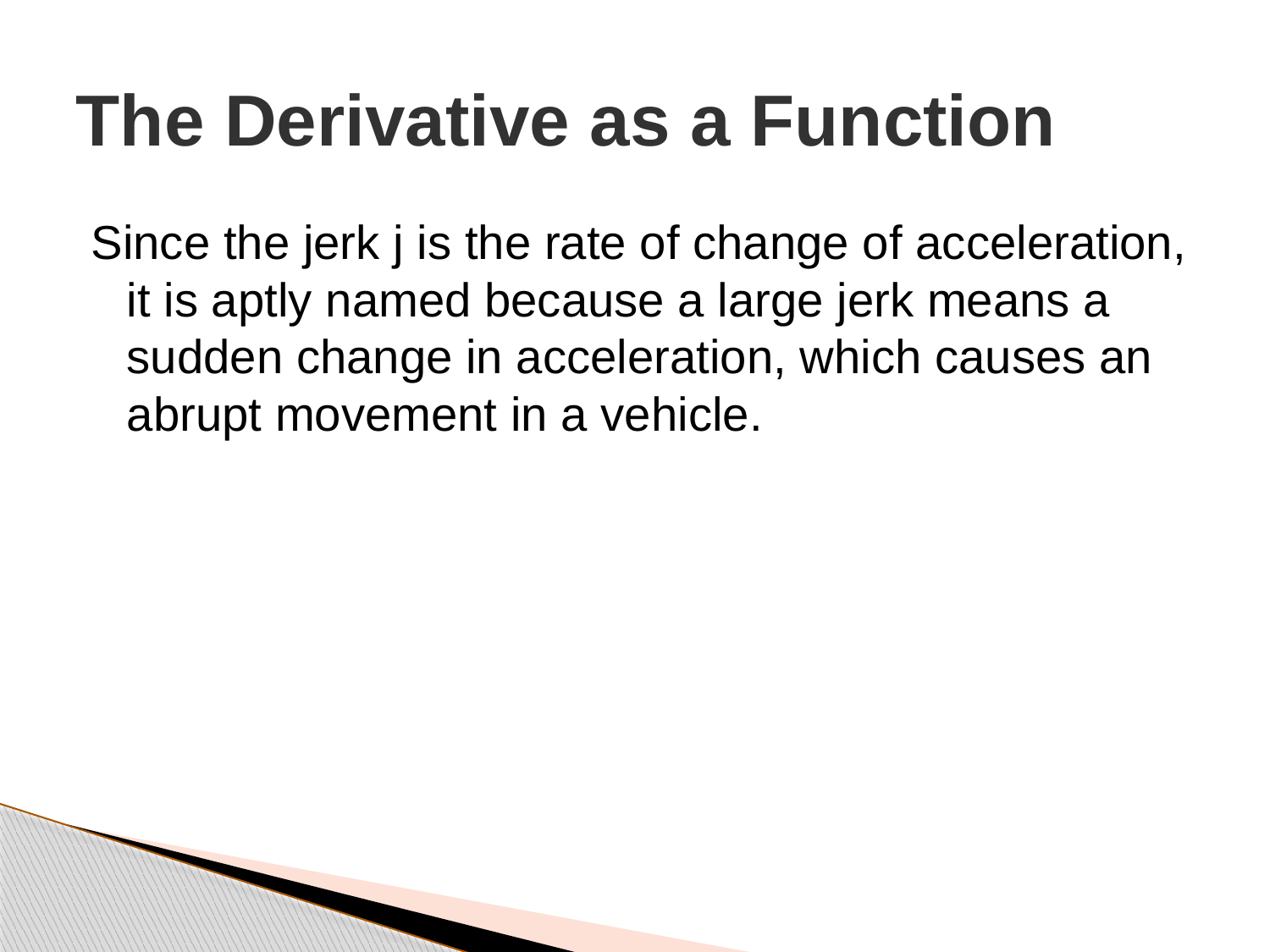

# The Derivative as a Function
Since the jerk j is the rate of change of acceleration, it is aptly named because a large jerk means a sudden change in acceleration, which causes an abrupt movement in a vehicle.